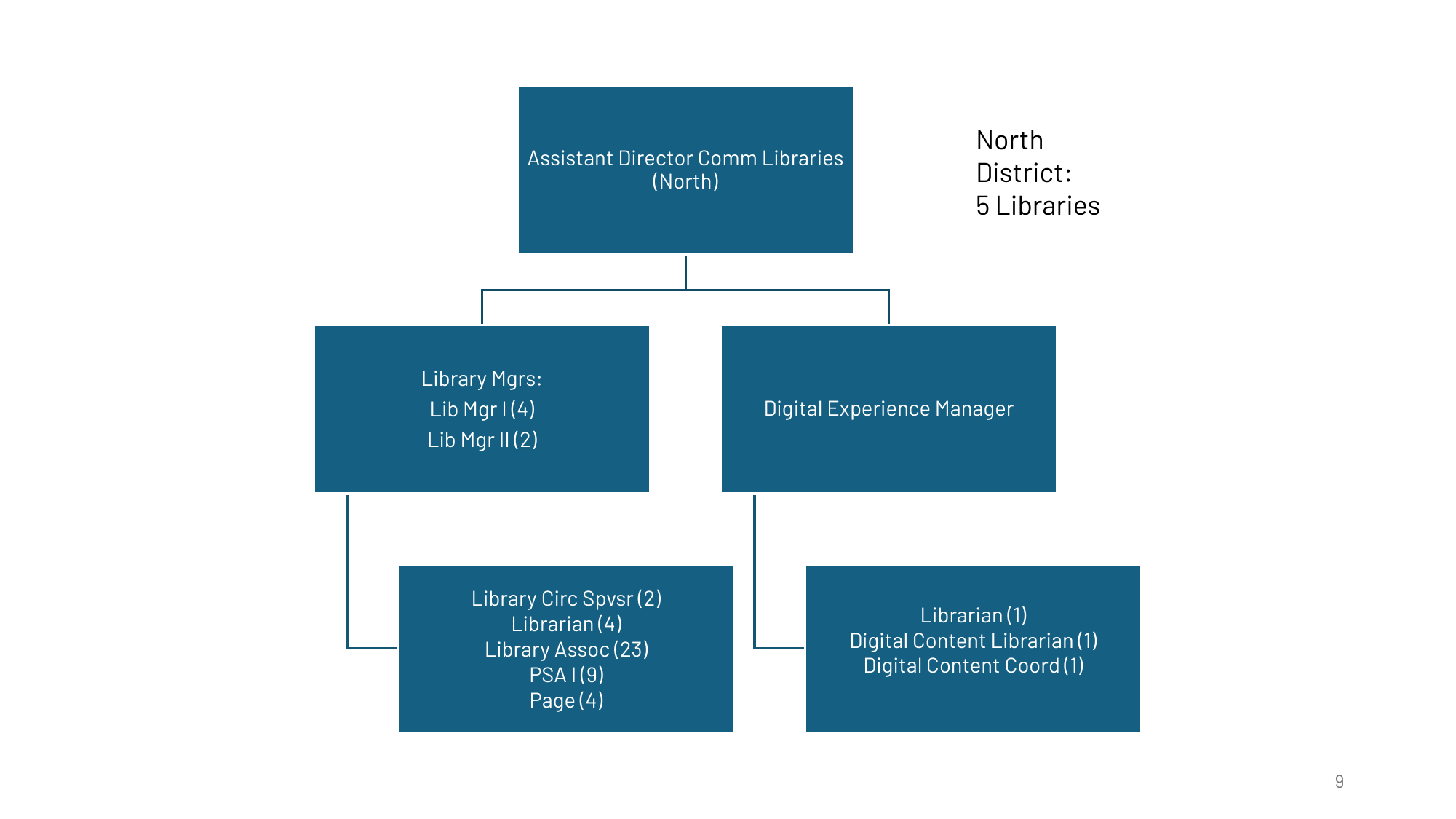

Assistant Director Comm Libraries (North)

Library Mgrs:
Lib Mgr I (4)
Lib Mgr II (2)

Library Circ Spvsr (2)
Librarian (4)
Library Assoc (23)
PSA I (9)
Page (4)
Digital Experience Manager
Librarian (1)
Digital Content Librarian (1)
Digital Content Coord (1)

North District:
5 Libraries
9